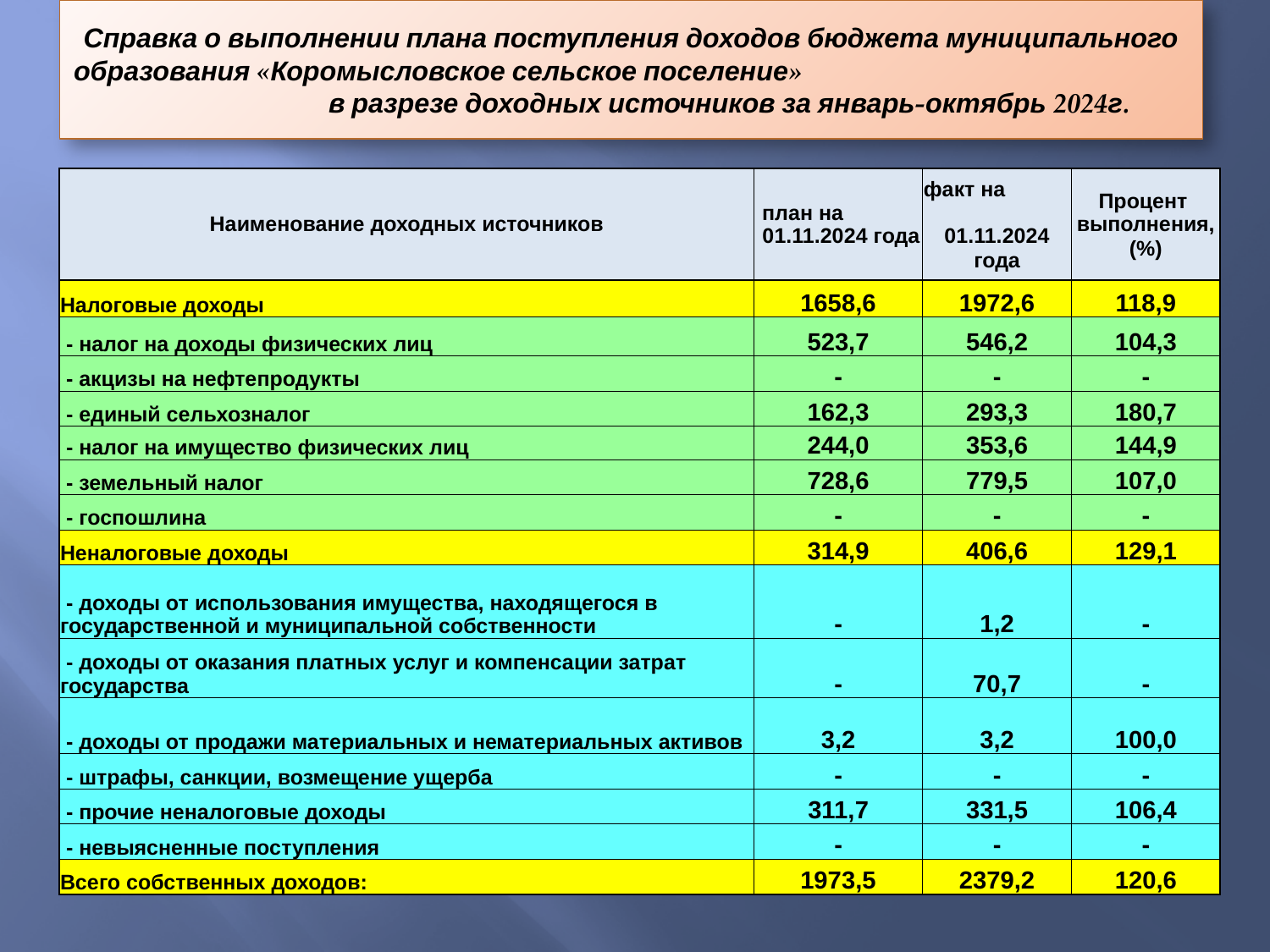

# Справка о выполнении плана поступления доходов бюджета муниципального образования «Коромысловское сельское поселение»                                                                                       в разрезе доходных источников за январь-октябрь 2024г.
| Наименование доходных источников | план на 01.11.2024 года | факт на 01.11.2024 года | Процент выполнения, (%) |
| --- | --- | --- | --- |
| Налоговые доходы | 1658,6 | 1972,6 | 118,9 |
| - налог на доходы физических лиц | 523,7 | 546,2 | 104,3 |
| - акцизы на нефтепродукты | - | - | - |
| - единый сельхозналог | 162,3 | 293,3 | 180,7 |
| - налог на имущество физических лиц | 244,0 | 353,6 | 144,9 |
| - земельный налог | 728,6 | 779,5 | 107,0 |
| - госпошлина | - | - | - |
| Неналоговые доходы | 314,9 | 406,6 | 129,1 |
| - доходы от использования имущества, находящегося в государственной и муниципальной собственности | - | 1,2 | - |
| - доходы от оказания платных услуг и компенсации затрат государства | - | 70,7 | - |
| - доходы от продажи материальных и нематериальных активов | 3,2 | 3,2 | 100,0 |
| - штрафы, санкции, возмещение ущерба | - | - | - |
| - прочие неналоговые доходы | 311,7 | 331,5 | 106,4 |
| - невыясненные поступления | - | - | - |
| Всего собственных доходов: | 1973,5 | 2379,2 | 120,6 |